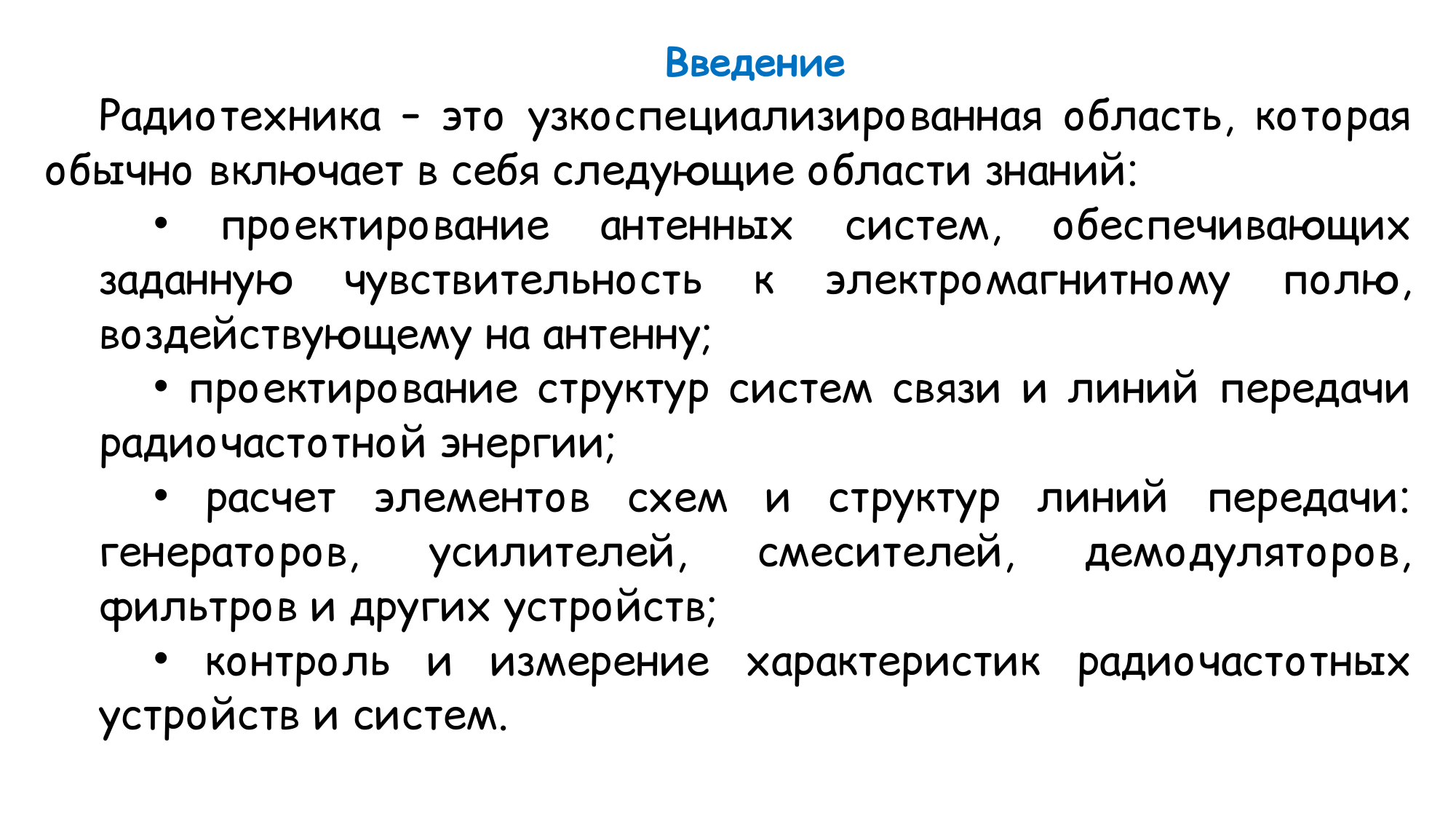

Введение
Радиотехника – это узкоспециализированная область, которая обычно включает в себя следующие области знаний:
 проектирование антенных систем, обеспечивающих заданную чувствительность к электромагнитному полю, воздействующему на антенну;
 проектирование структур систем связи и линий передачи радиочастотной энергии;
 расчет элементов схем и структур линий передачи: генераторов, усилителей, смесителей, демодуляторов, фильтров и других устройств;
 контроль и измерение характеристик радиочастотных устройств и систем.